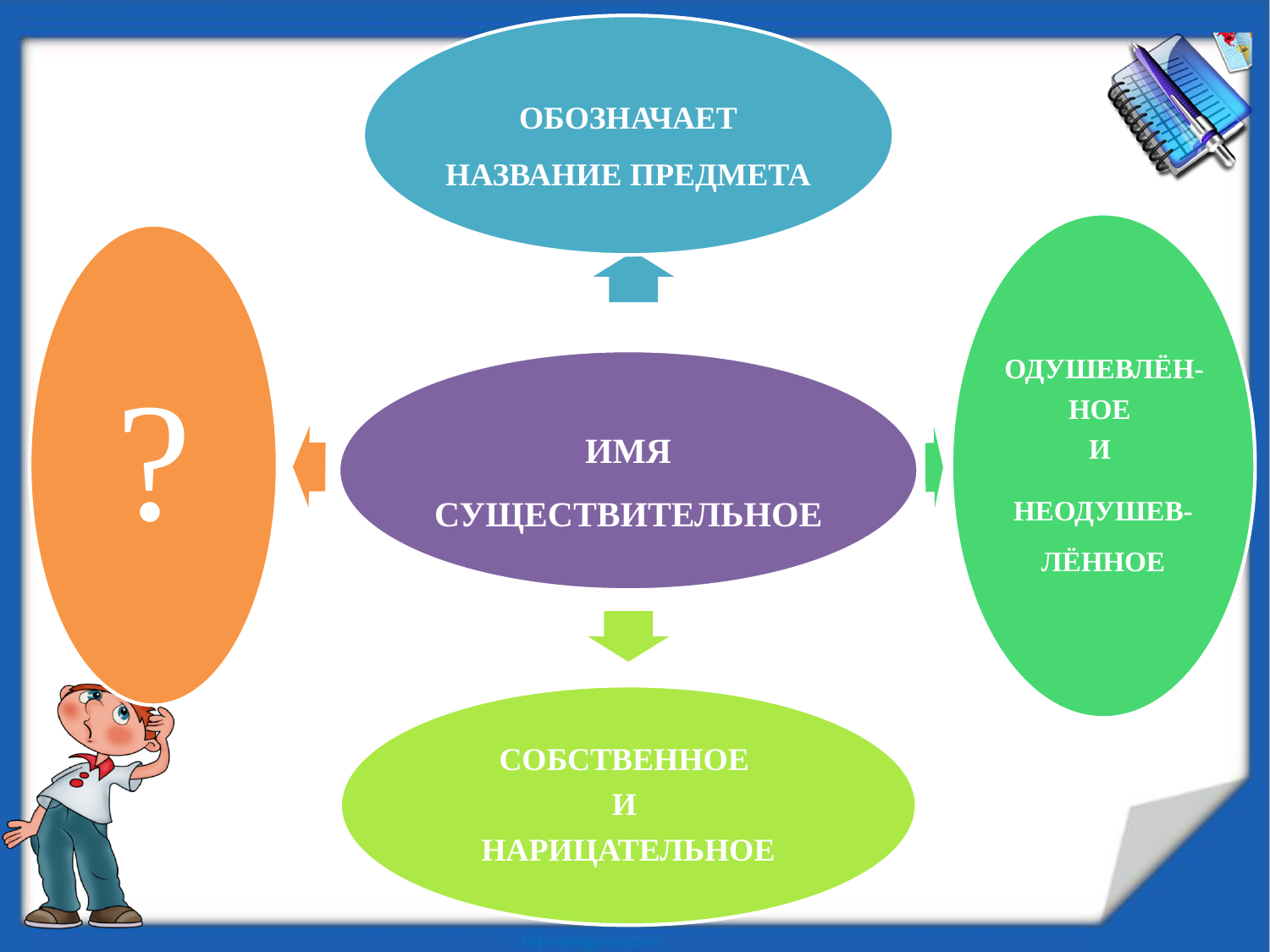

ИМЯ СУЩЕСТВИТЕЛЬНОЕ

ОБОЗНАЧАЕТ НАЗВАНИЕ ПРЕДМЕТА

 ОДУШЕВЛЁН-
НОЕ
И
НЕОДУШЕВ-ЛЁННОЕ

СОБСТВЕННОЕ
И
НАРИЦАТЕЛЬНОЕ

?